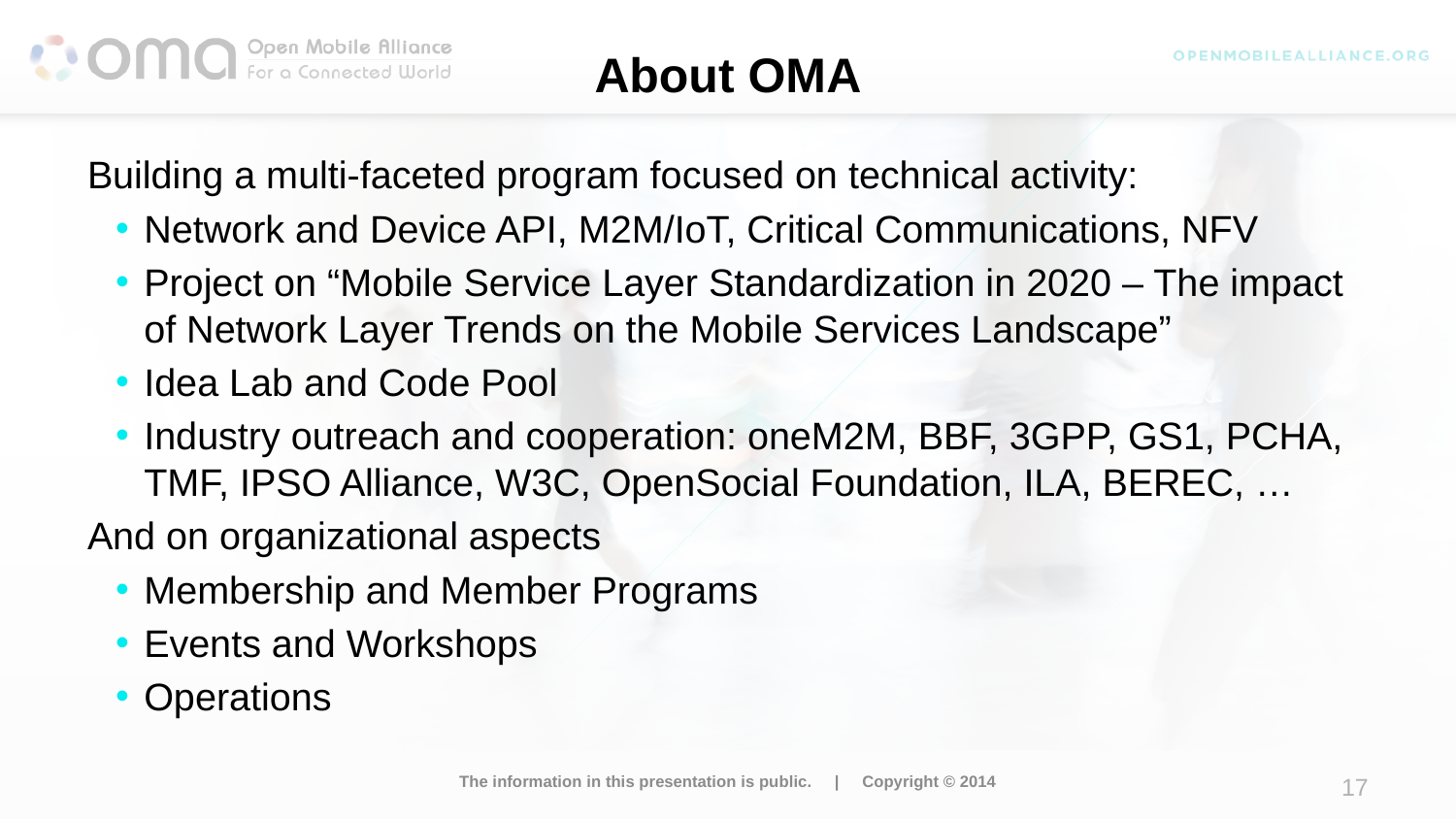

# About OMA
Building a multi-faceted program focused on technical activity:
Network and Device API, M2M/IoT, Critical Communications, NFV
Project on “Mobile Service Layer Standardization in 2020 – The impact of Network Layer Trends on the Mobile Services Landscape”
Idea Lab and Code Pool
Industry outreach and cooperation: oneM2M, BBF, 3GPP, GS1, PCHA, TMF, IPSO Alliance, W3C, OpenSocial Foundation, ILA, BEREC, …
And on organizational aspects
Membership and Member Programs
Events and Workshops
Operations
The information in this presentation is public.     |     Copyright © 2014
17